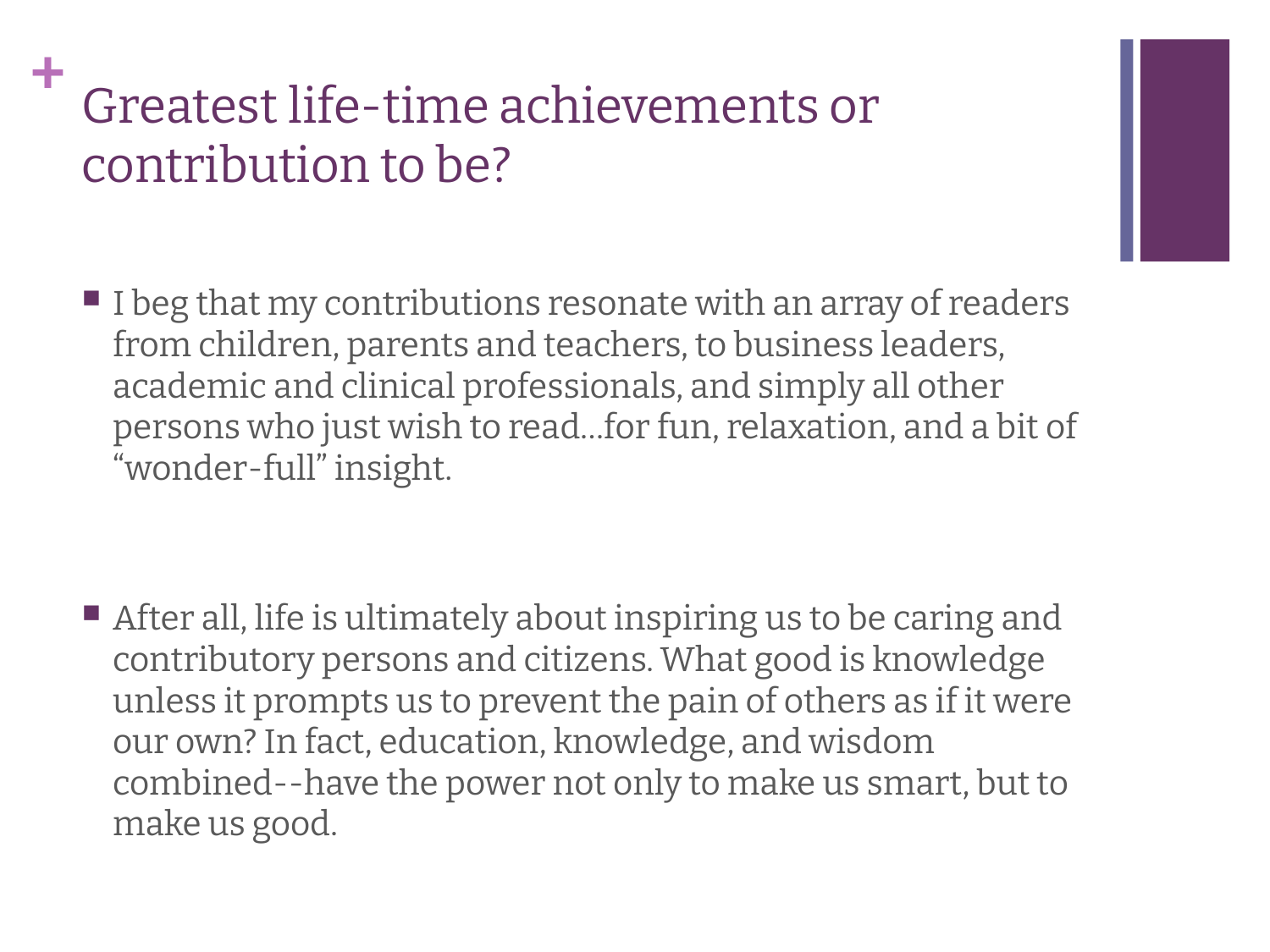

# Greatest life-time achievements or contribution to be?
I beg that my contributions resonate with an array of readers from children, parents and teachers, to business leaders, academic and clinical professionals, and simply all other persons who just wish to read…for fun, relaxation, and a bit of “wonder-full” insight.

After all, life is ultimately about inspiring us to be caring and contributory persons and citizens. What good is knowledge unless it prompts us to prevent the pain of others as if it were our own? In fact, education, knowledge, and wisdom combined--have the power not only to make us smart, but to make us good.